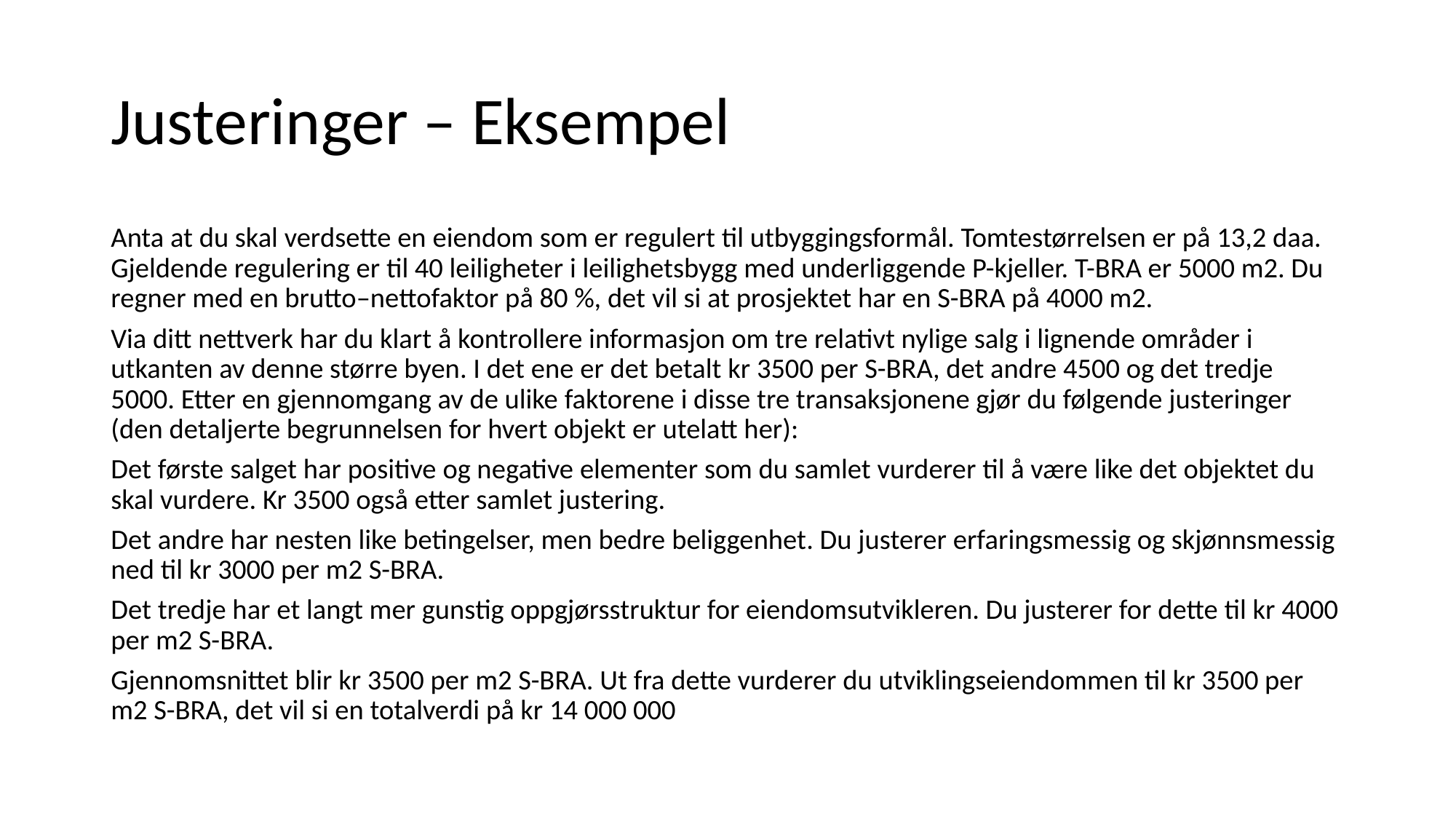

# Justeringer – Eksempel
Anta at du skal verdsette en eiendom som er regulert til utbyggingsformål. Tomtestørrelsen er på 13,2 daa. Gjeldende regulering er til 40 leiligheter i leilighetsbygg med underliggende P-kjeller. T-BRA er 5000 m2. Du regner med en brutto–nettofaktor på 80 %, det vil si at prosjektet har en S-BRA på 4000 m2.
Via ditt nettverk har du klart å kontrollere informasjon om tre relativt nylige salg i lignende områder i utkanten av denne større byen. I det ene er det betalt kr 3500 per S-BRA, det andre 4500 og det tredje 5000. Etter en gjennomgang av de ulike faktorene i disse tre transaksjonene gjør du følgende justeringer (den detaljerte begrunnelsen for hvert objekt er utelatt her):
Det første salget har positive og negative elementer som du samlet vurderer til å være like det objektet du skal vurdere. Kr 3500 også etter samlet justering.
Det andre har nesten like betingelser, men bedre beliggenhet. Du justerer erfaringsmessig og skjønnsmessig ned til kr 3000 per m2 S-BRA.
Det tredje har et langt mer gunstig oppgjørsstruktur for eiendomsutvikleren. Du justerer for dette til kr 4000 per m2 S-BRA.
Gjennomsnittet blir kr 3500 per m2 S-BRA. Ut fra dette vurderer du utviklingseiendommen til kr 3500 per m2 S-BRA, det vil si en totalverdi på kr 14 000 000